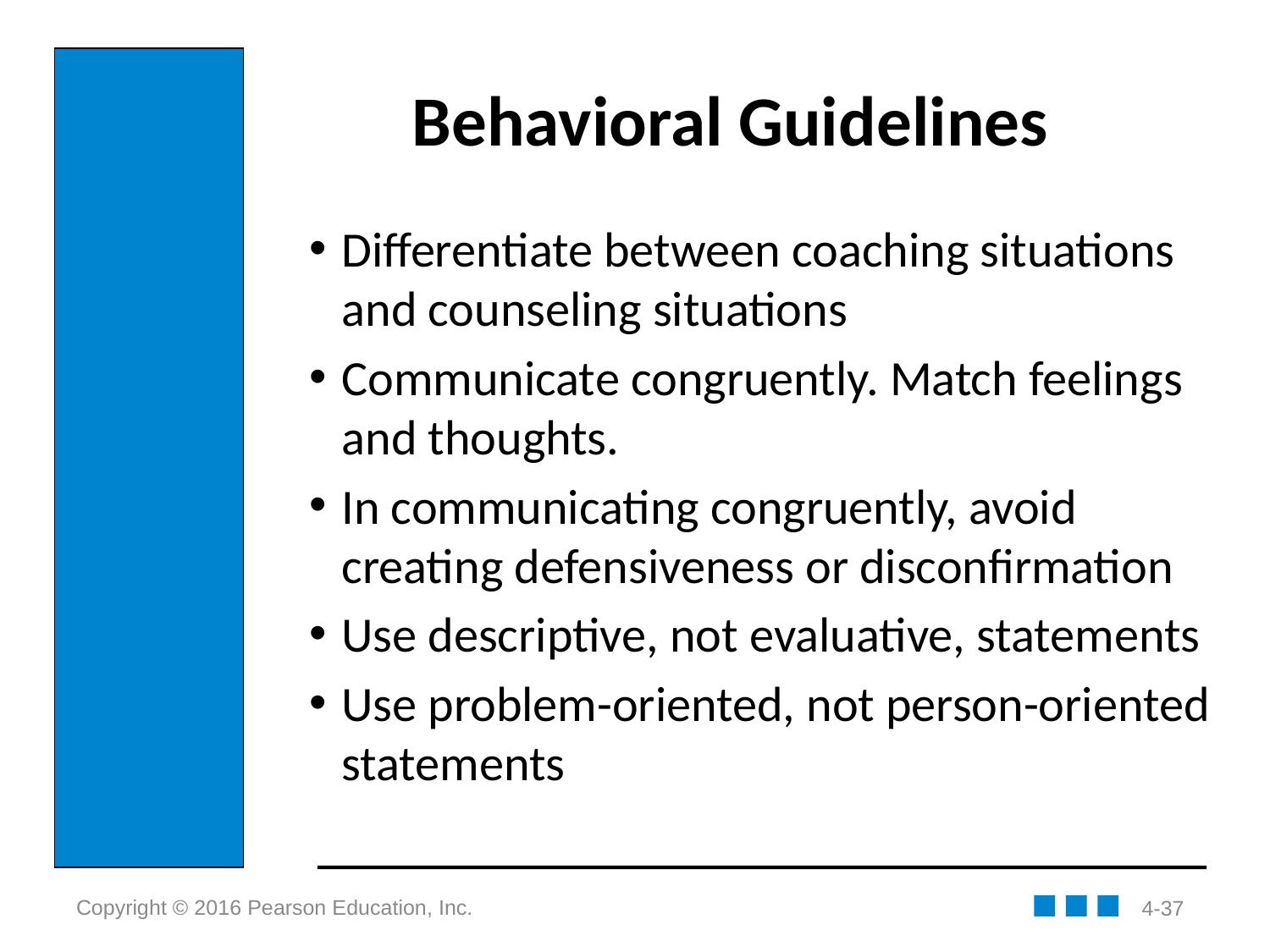

# Behavioral Guidelines

Differentiate between coaching situations and counseling situations
Communicate congruently. Match feelings and thoughts.
In communicating congruently, avoid creating defensiveness or disconfirmation
Use descriptive, not evaluative, statements
Use problem-oriented, not person-oriented statements

4-37
Copyright © 2016 Pearson Education, Inc.